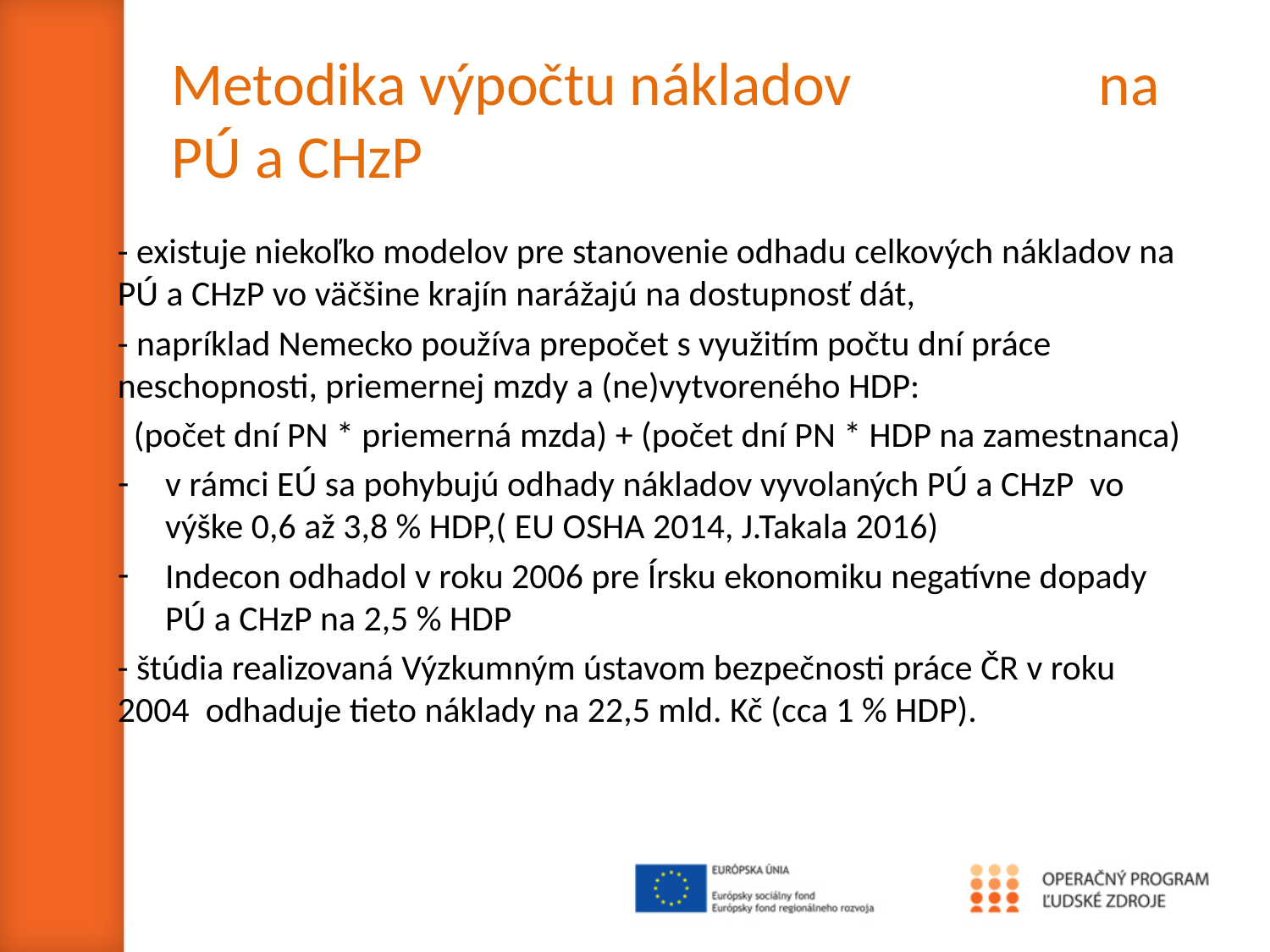

# Metodika výpočtu nákladov                  na PÚ a CHzP
- existuje niekoľko modelov pre stanovenie odhadu celkových nákladov na PÚ a CHzP vo väčšine krajín narážajú na dostupnosť dát,
- napríklad Nemecko používa prepočet s využitím počtu dní práce neschopnosti, priemernej mzdy a (ne)vytvoreného HDP:
  (počet dní PN * priemerná mzda) + (počet dní PN * HDP na zamestnanca)
v rámci EÚ sa pohybujú odhady nákladov vyvolaných PÚ a CHzP  vo výške 0,6 až 3,8 % HDP,( EU OSHA 2014, J.Takala 2016)
Indecon odhadol v roku 2006 pre Írsku ekonomiku negatívne dopady PÚ a CHzP na 2,5 % HDP
- štúdia realizovaná Výzkumným ústavom bezpečnosti práce ČR v roku 2004  odhaduje tieto náklady na 22,5 mld. Kč (cca 1 % HDP).